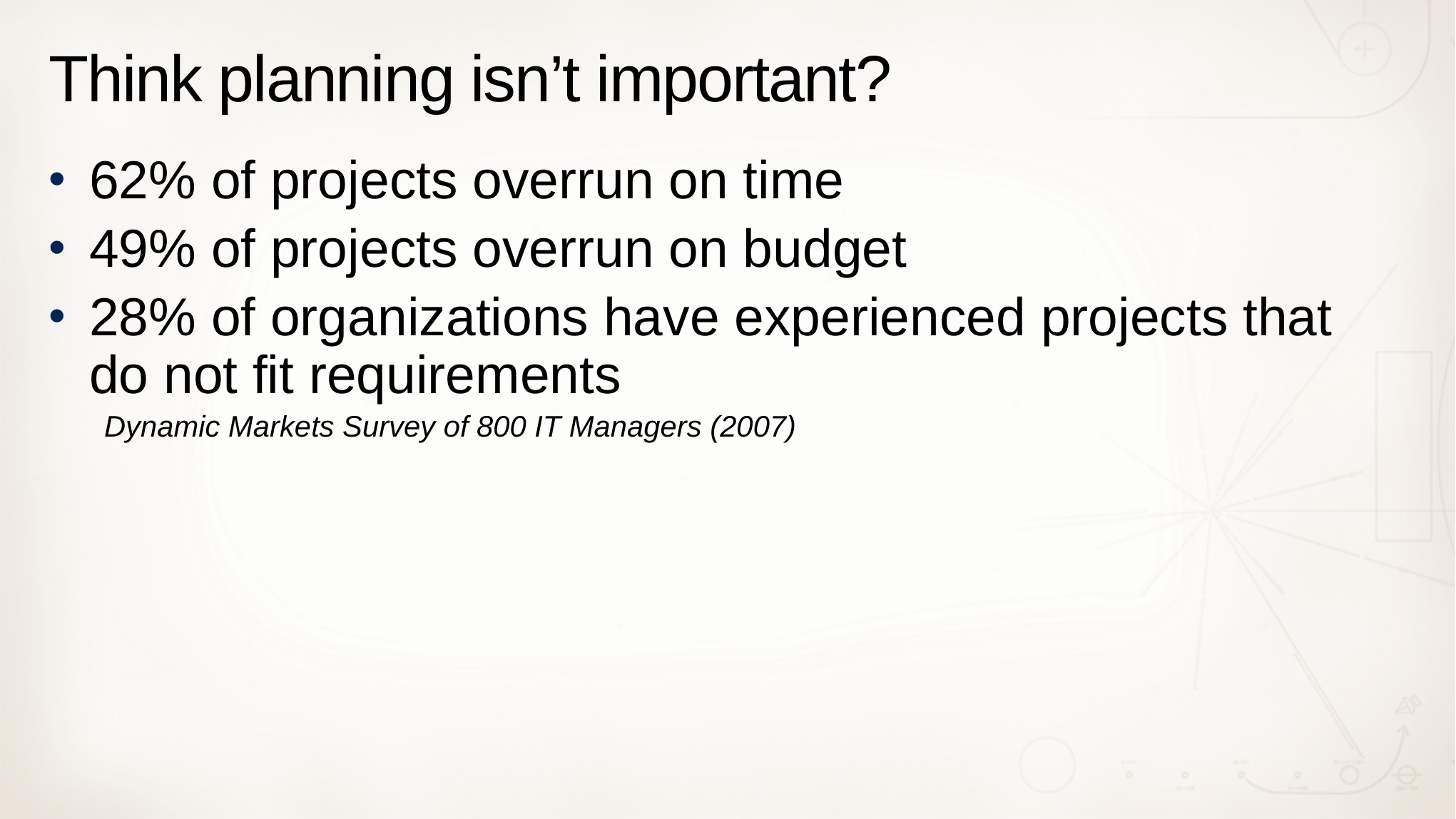

# Think planning isn’t important?
62% of projects overrun on time
49% of projects overrun on budget
28% of organizations have experienced projects that do not fit requirements
Dynamic Markets Survey of 800 IT Managers (2007)